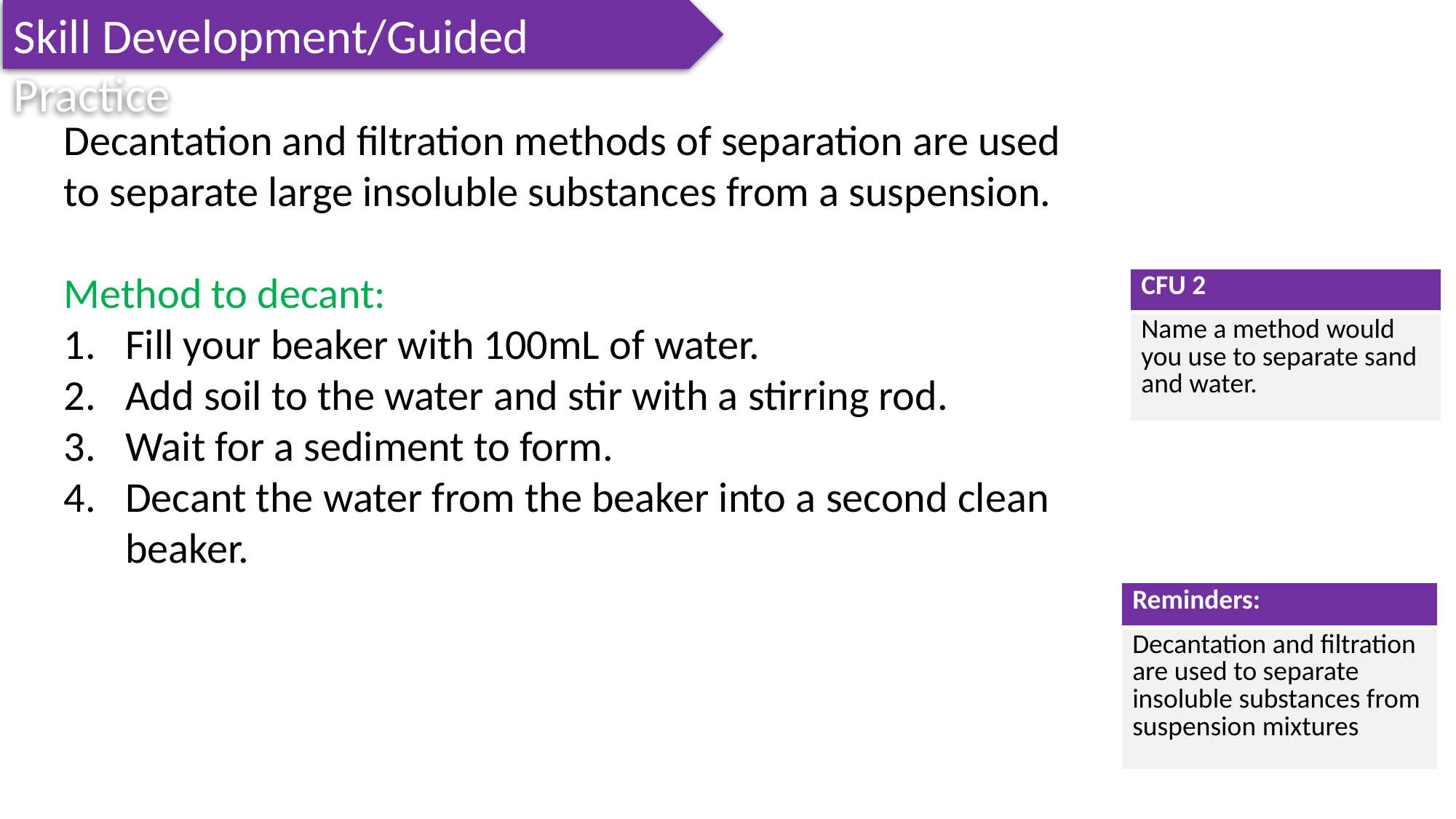

Skill Development/Guided Practice
Decantation and filtration methods of separation are used to separate large insoluble substances from a suspension.
Method to decant:
Fill your beaker with 100mL of water.
Add soil to the water and stir with a stirring rod.
Wait for a sediment to form.
Decant the water from the beaker into a second clean beaker.
| CFU 2 |
| --- |
| Name a method would you use to separate sand and water. |
| Reminders: |
| --- |
| Decantation and filtration are used to separate insoluble substances from suspension mixtures |